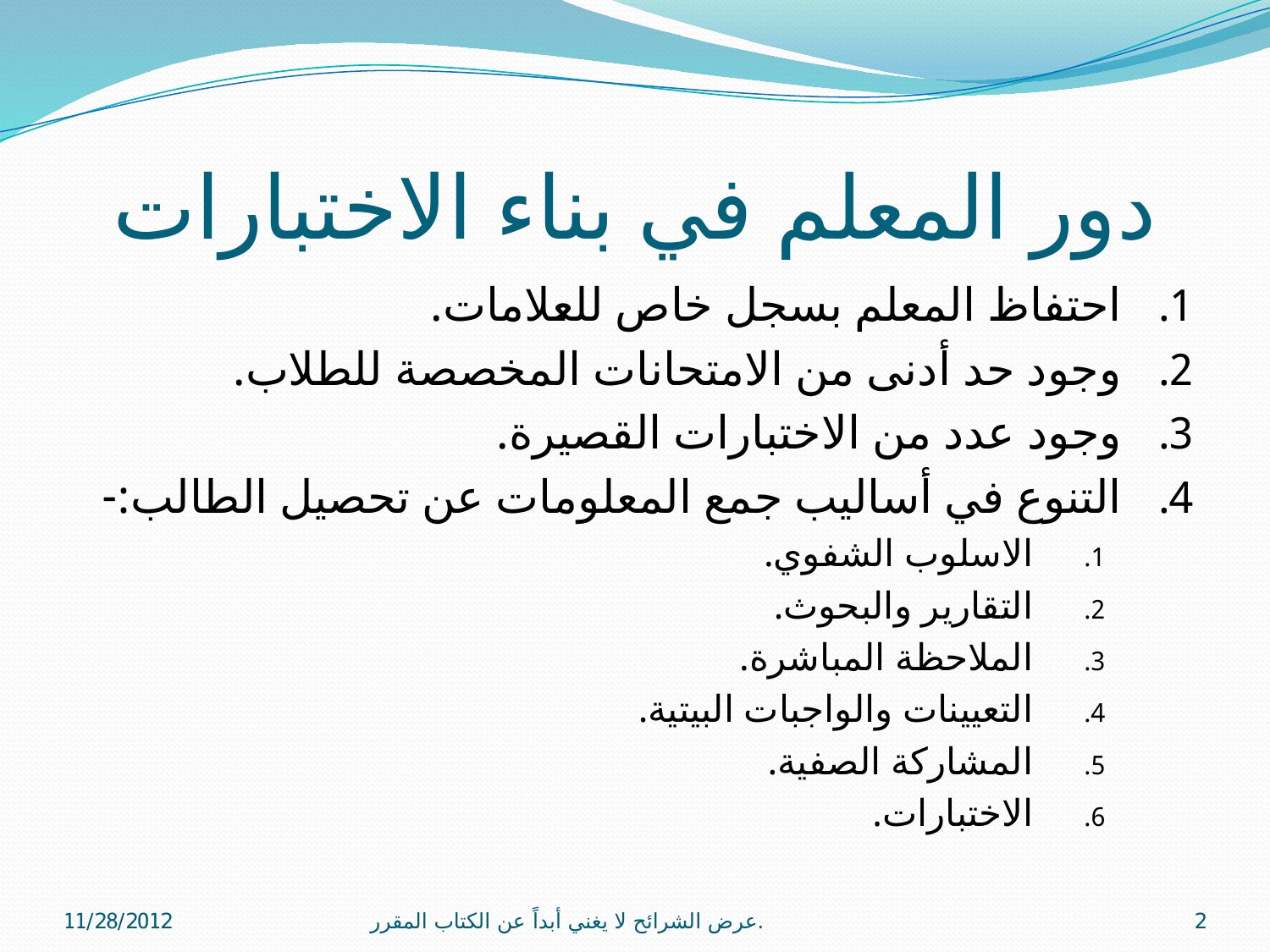

# دور المعلم في بناء الاختبارات
احتفاظ المعلم بسجل خاص للعلامات.
وجود حد أدنى من الامتحانات المخصصة للطلاب.
وجود عدد من الاختبارات القصيرة.
التنوع في أساليب جمع المعلومات عن تحصيل الطالب:-
الاسلوب الشفوي.
التقارير والبحوث.
الملاحظة المباشرة.
التعيينات والواجبات البيتية.
المشاركة الصفية.
الاختبارات.
11/28/2012
عرض الشرائح لا يغني أبداً عن الكتاب المقرر.
2